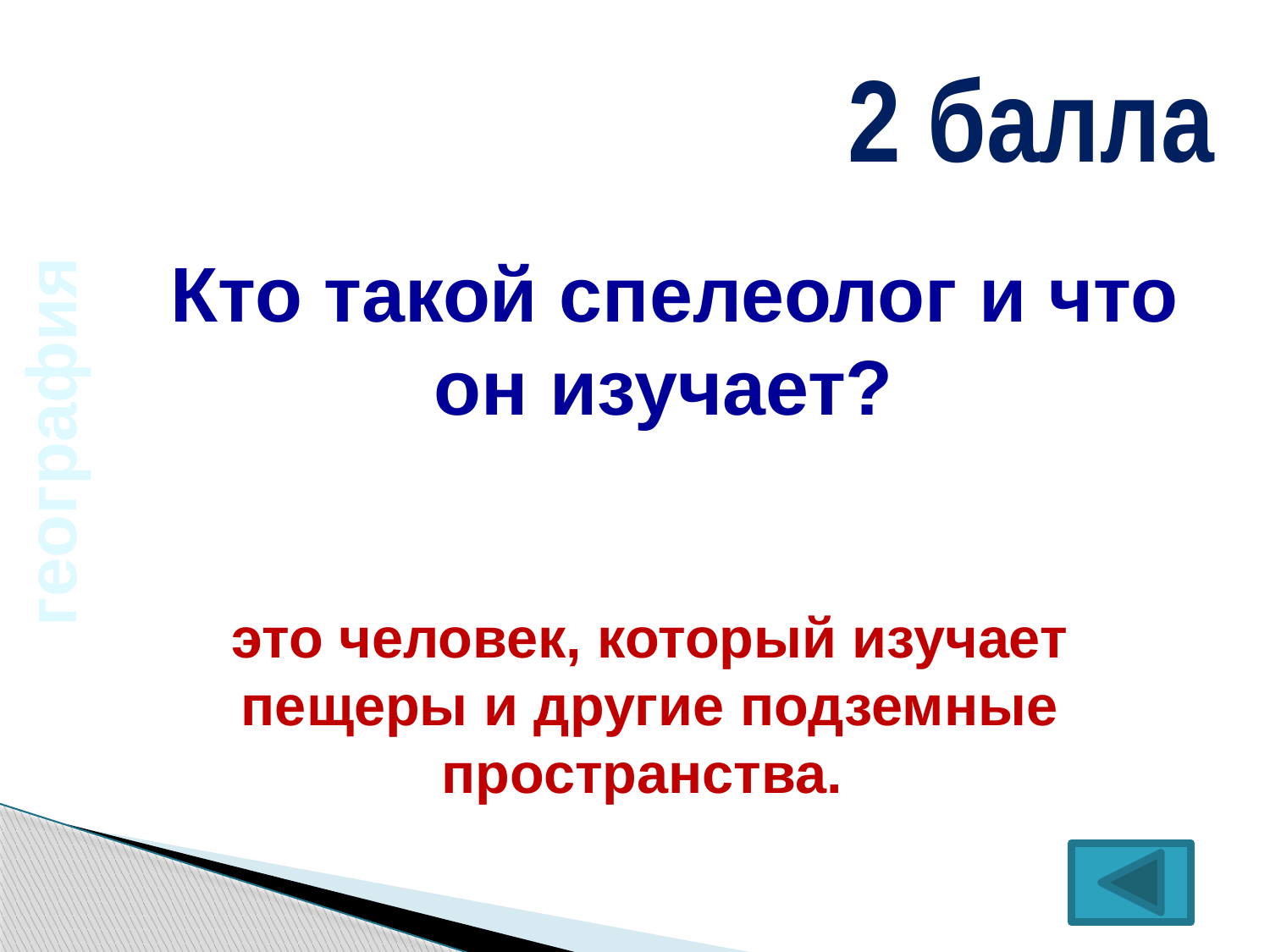

2 балла
Кто такой спелеолог и что он изучает?
география
это человек, который изучает пещеры и другие подземные пространства.